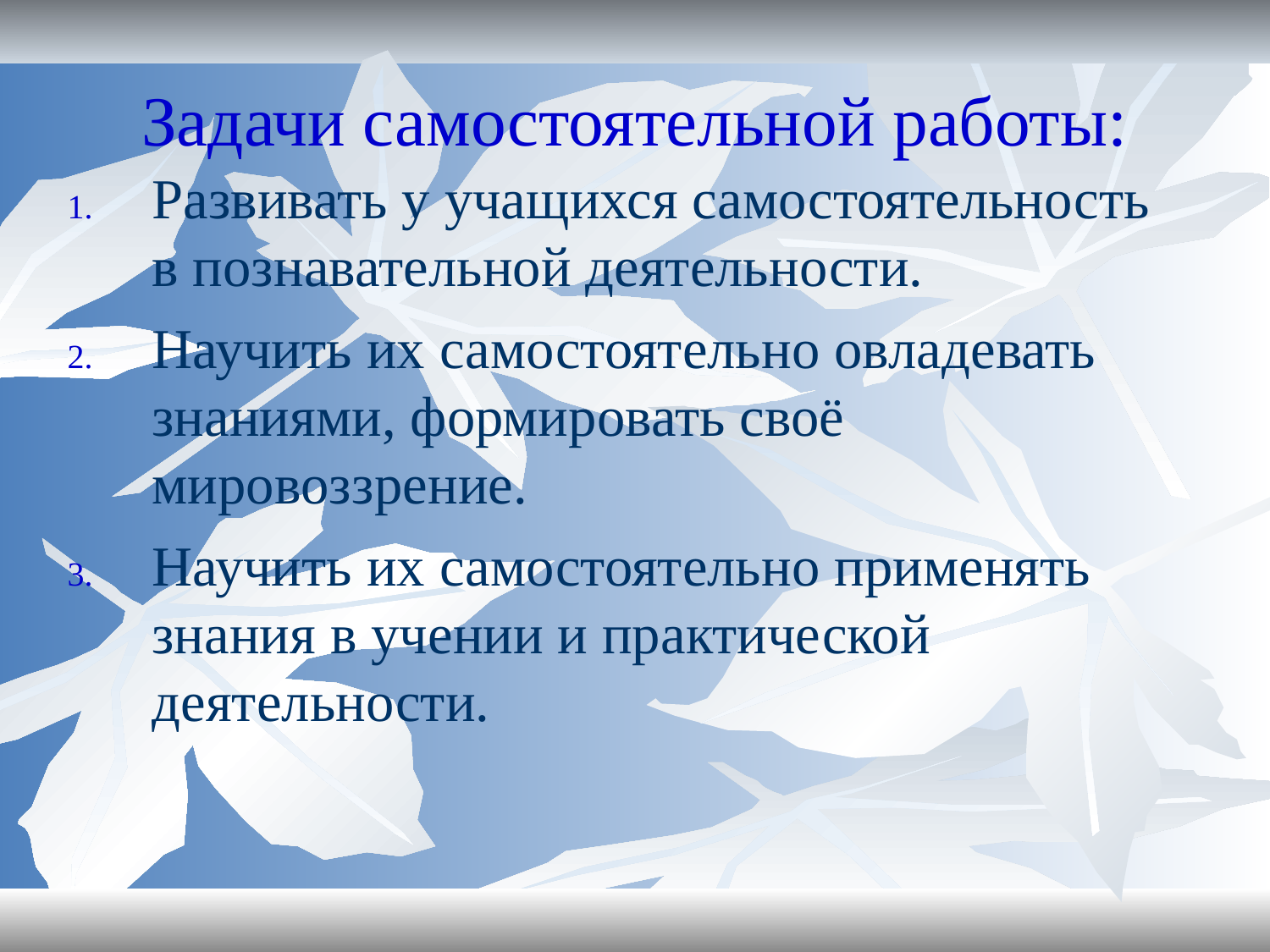

Задачи самостоятельной работы:
Развивать у учащихся самостоятельность в познавательной деятельности.
Научить их самостоятельно овладевать знаниями, формировать своё мировоззрение.
Научить их самостоятельно применять знания в учении и практической деятельности.